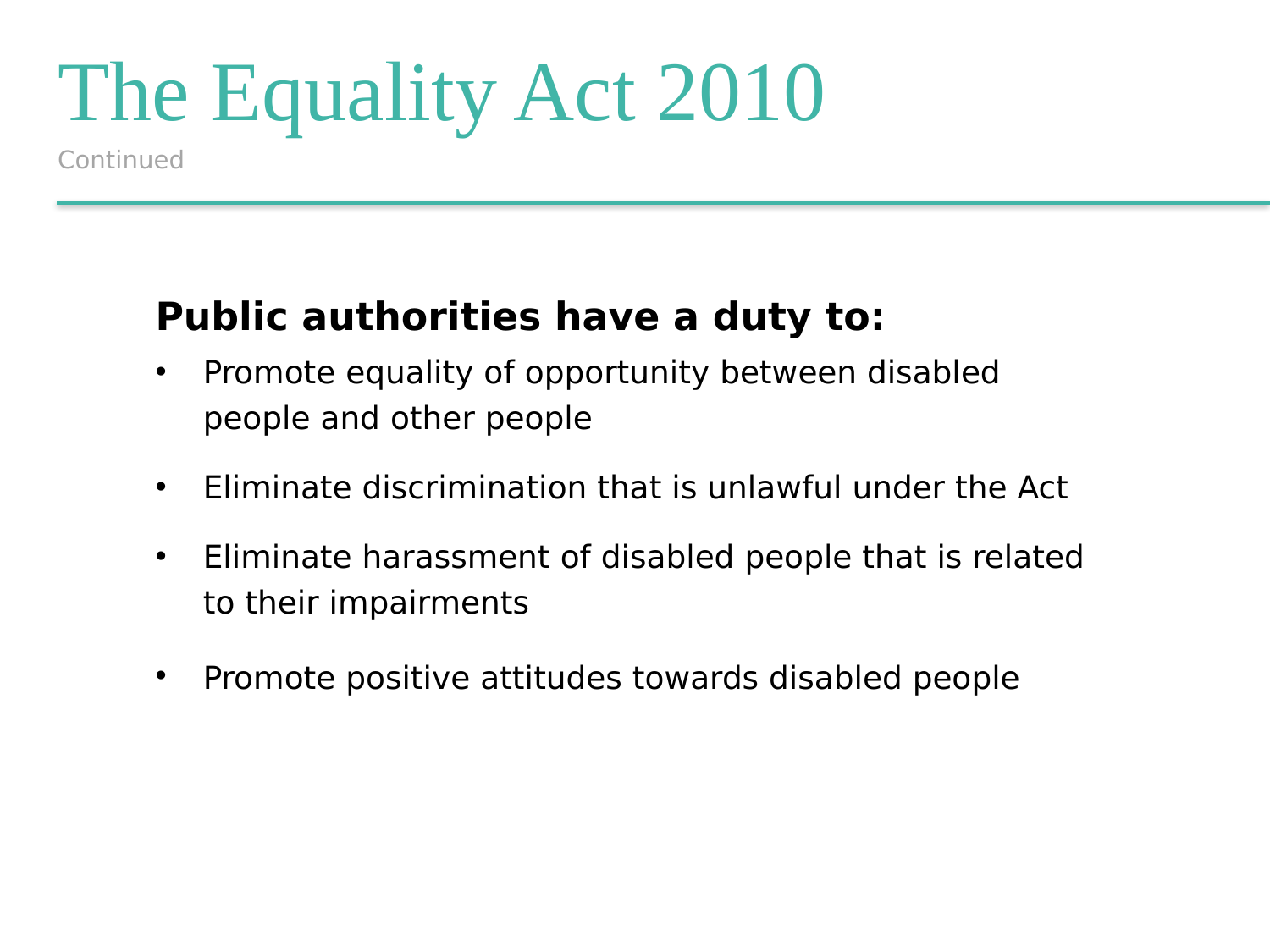

The Equality Act 2010
Continued
Public authorities have a duty to:
Promote equality of opportunity between disabled people and other people
Eliminate discrimination that is unlawful under the Act
Eliminate harassment of disabled people that is related to their impairments
Promote positive attitudes towards disabled people